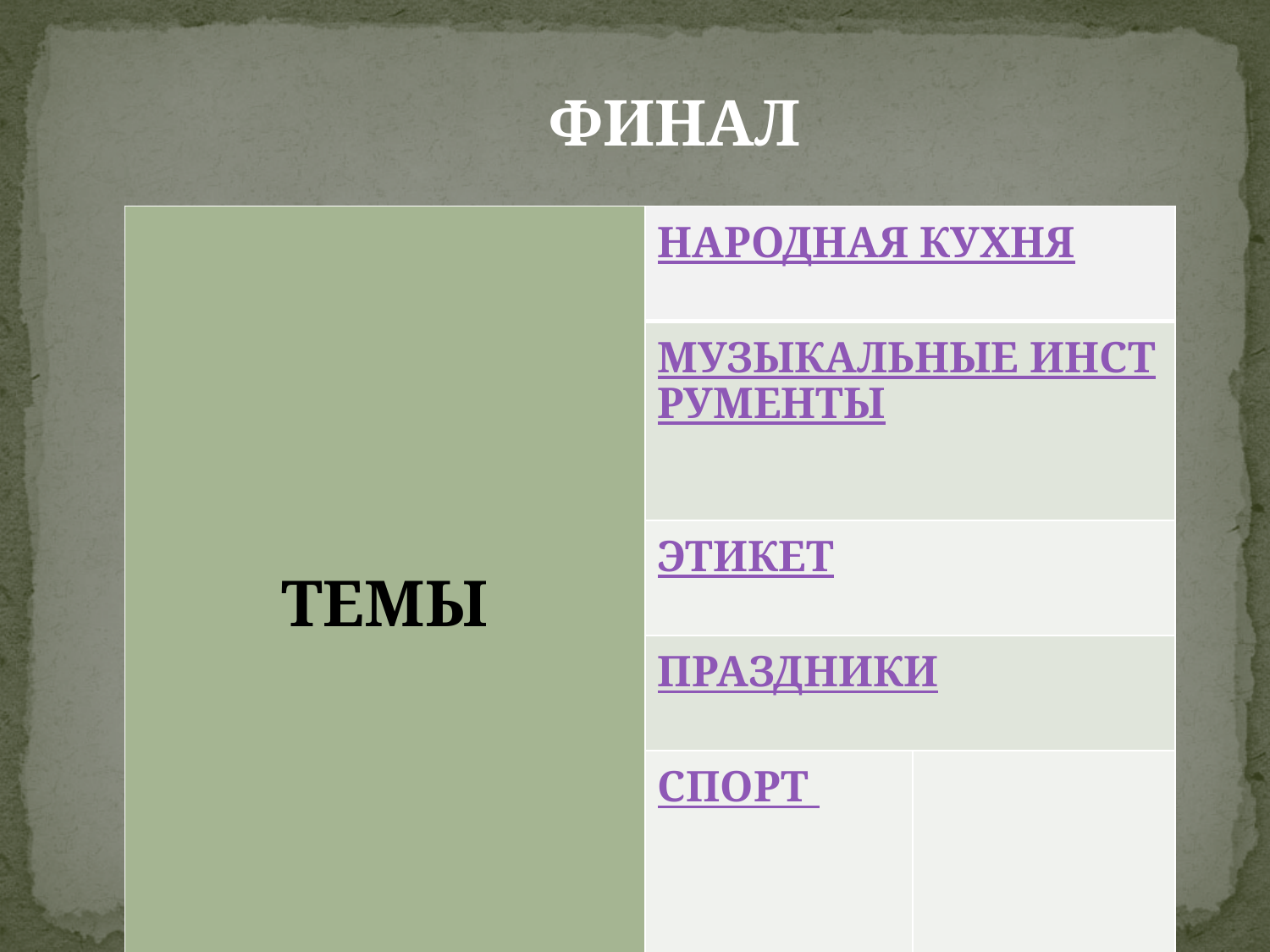

ФИНАЛ
| ТЕМЫ | НАРОДНАЯ КУХНЯ |  |
| --- | --- | --- |
|  | МУЗЫКАЛЬНЫЕ ИНСТРУМЕНТЫ |  |
|  | ЭТИКЕТ |  |
|  | ПРАЗДНИКИ |  |
|  | СПОРТ |  |